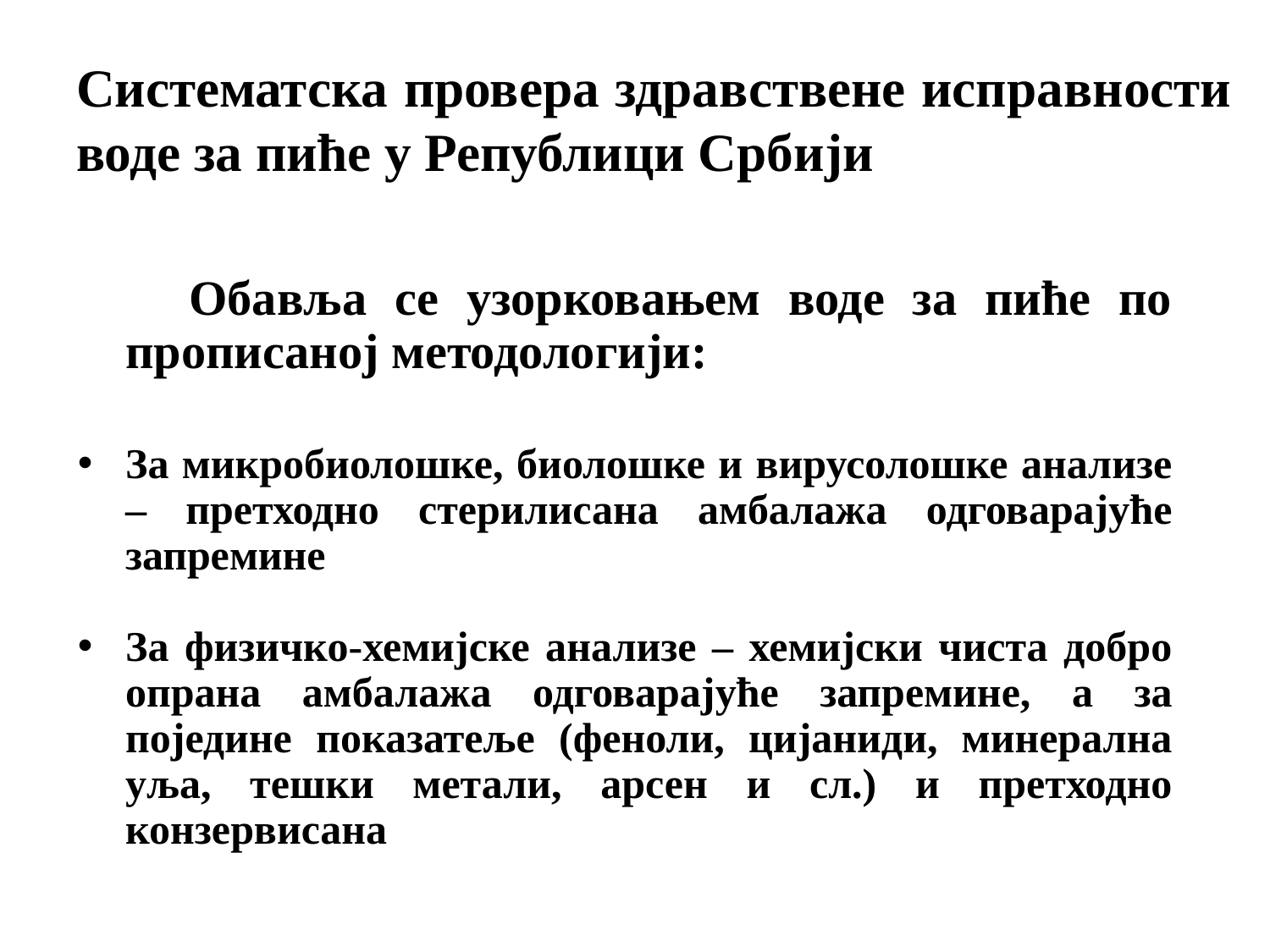

# Систематска провера здравствене исправности воде за пиће у Републици Србији
    Обавља се узорковањем воде за пиће по прописаној методологији:

За микробиолошке, биолошке и вирусолошке анализе – претходно стерилисана амбалажа одговарајуће запремине

За физичко-хемијске анализе – хемијски чиста добро опрана амбалажа одговарајуће запремине, а за поједине показатеље (феноли, цијаниди, минерална уља, тешки метали, арсен и сл.) и претходно конзервисана